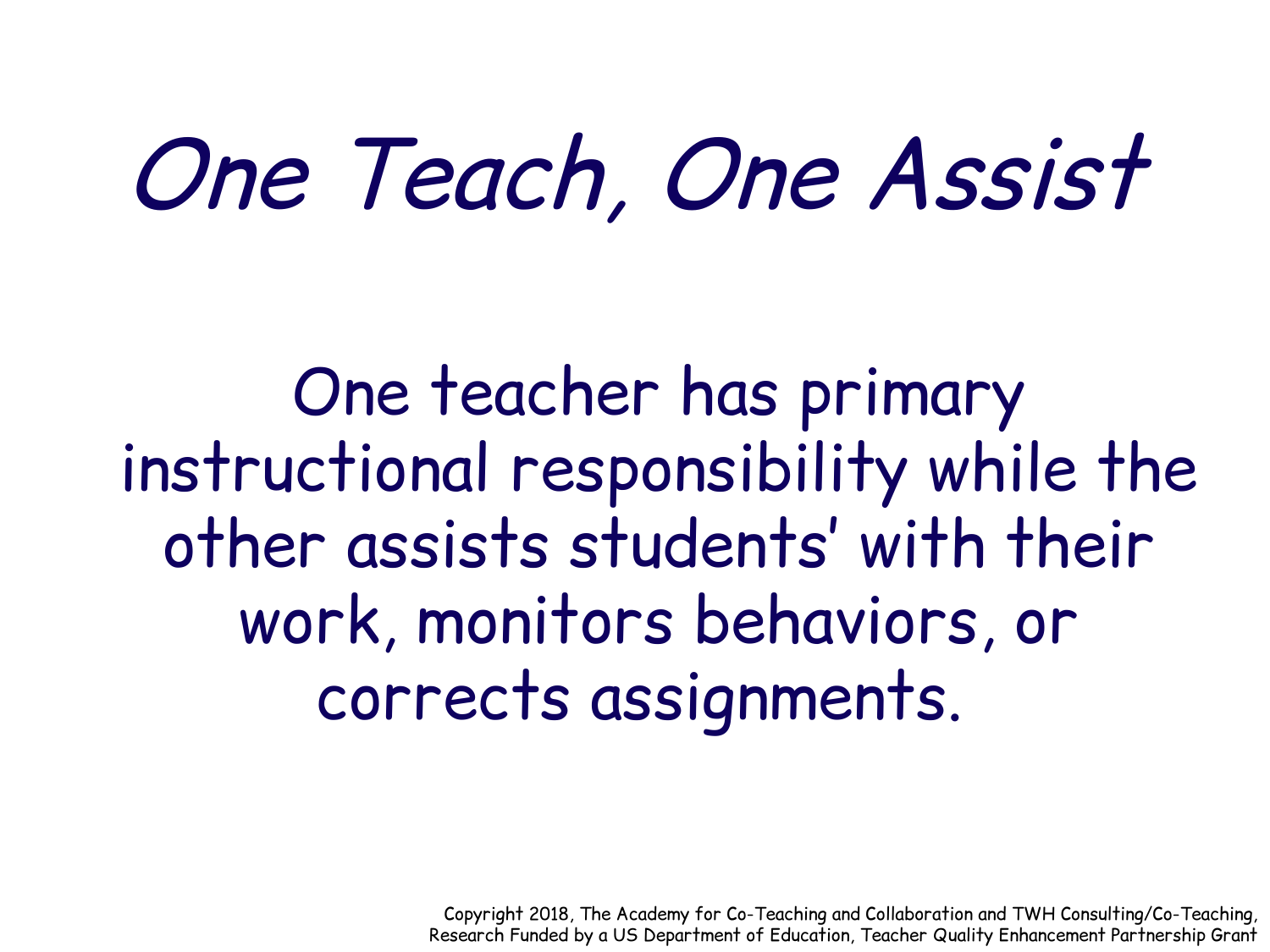

# One Teach, One Assist

	One teacher has primary instructional responsibility while the other assists students’ with their work, monitors behaviors, or corrects assignments.
Copyright 2018, The Academy for Co-Teaching and Collaboration and TWH Consulting/Co-Teaching,
Research Funded by a US Department of Education, Teacher Quality Enhancement Partnership Grant